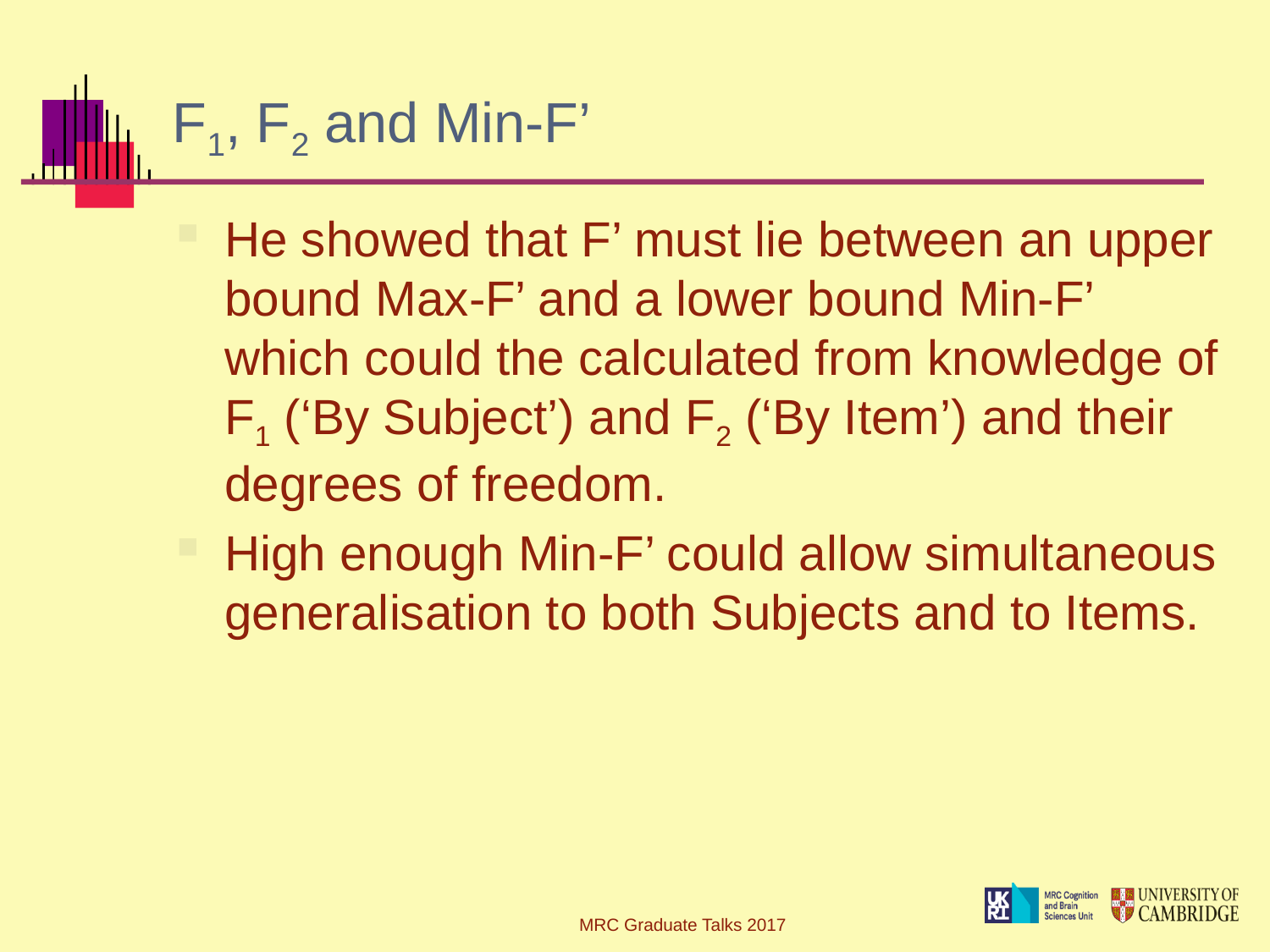

# F1, F2 and Min-F’
He showed that F’ must lie between an upper bound Max-F’ and a lower bound Min-F’ which could the calculated from knowledge of F1 (‘By Subject’) and F2 (‘By Item’) and their degrees of freedom.
High enough Min-F’ could allow simultaneous generalisation to both Subjects and to Items.

MRC Graduate Talks 2017